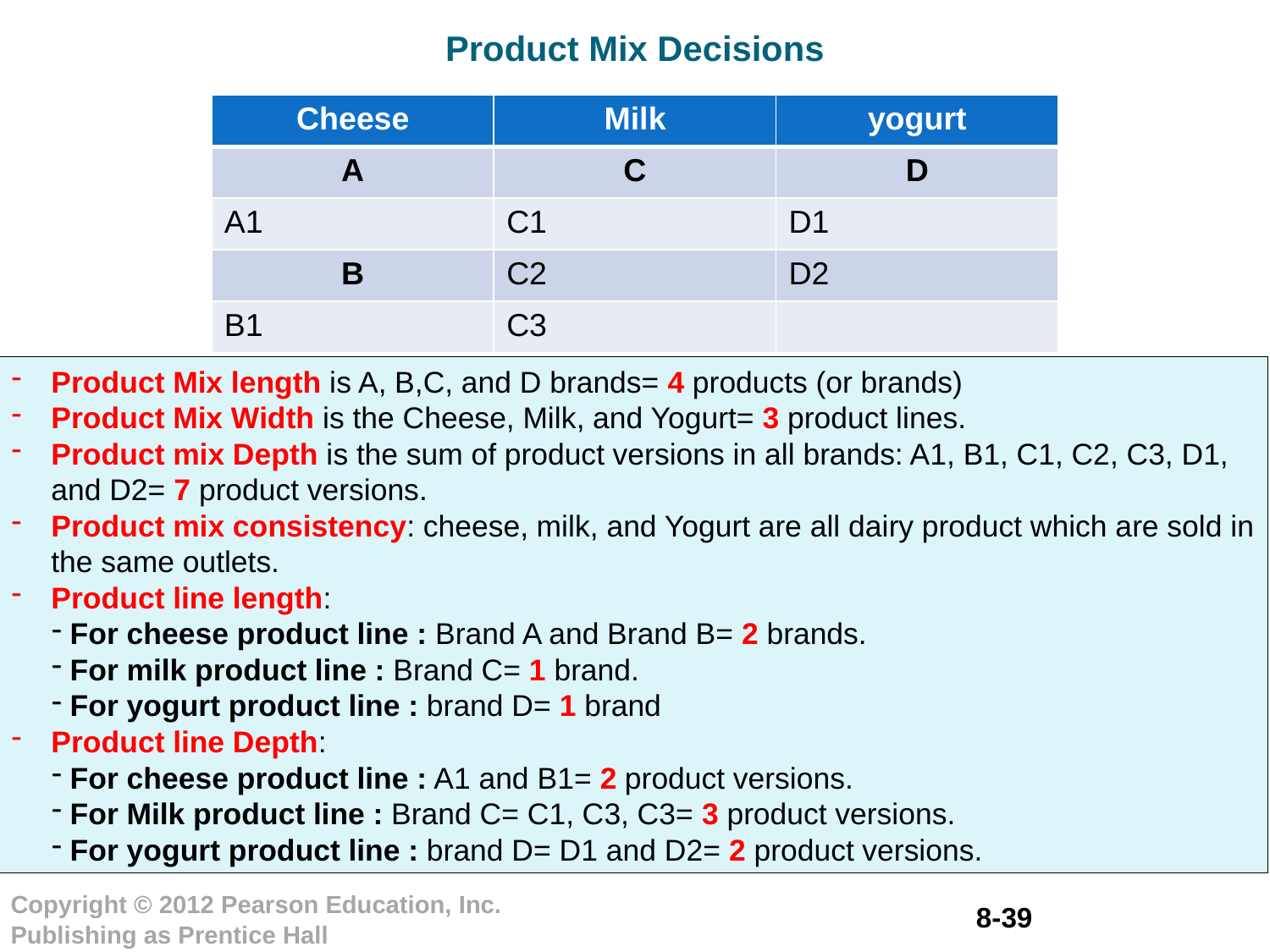

Product Mix Decisions
| Cheese | Milk | yogurt |
| --- | --- | --- |
| A | C | D |
| A1 | C1 | D1 |
| B | C2 | D2 |
| B1 | C3 |  |
Product Mix length is A, B,C, and D brands= 4 products (or brands)
Product Mix Width is the Cheese, Milk, and Yogurt= 3 product lines.
Product mix Depth is the sum of product versions in all brands: A1, B1, C1, C2, C3, D1, and D2= 7 product versions.
Product mix consistency: cheese, milk, and Yogurt are all dairy product which are sold in the same outlets.
Product line length:
 For cheese product line : Brand A and Brand B= 2 brands.
 For milk product line : Brand C= 1 brand.
 For yogurt product line : brand D= 1 brand
Product line Depth:
 For cheese product line : A1 and B1= 2 product versions.
 For Milk product line : Brand C= C1, C3, C3= 3 product versions.
 For yogurt product line : brand D= D1 and D2= 2 product versions.